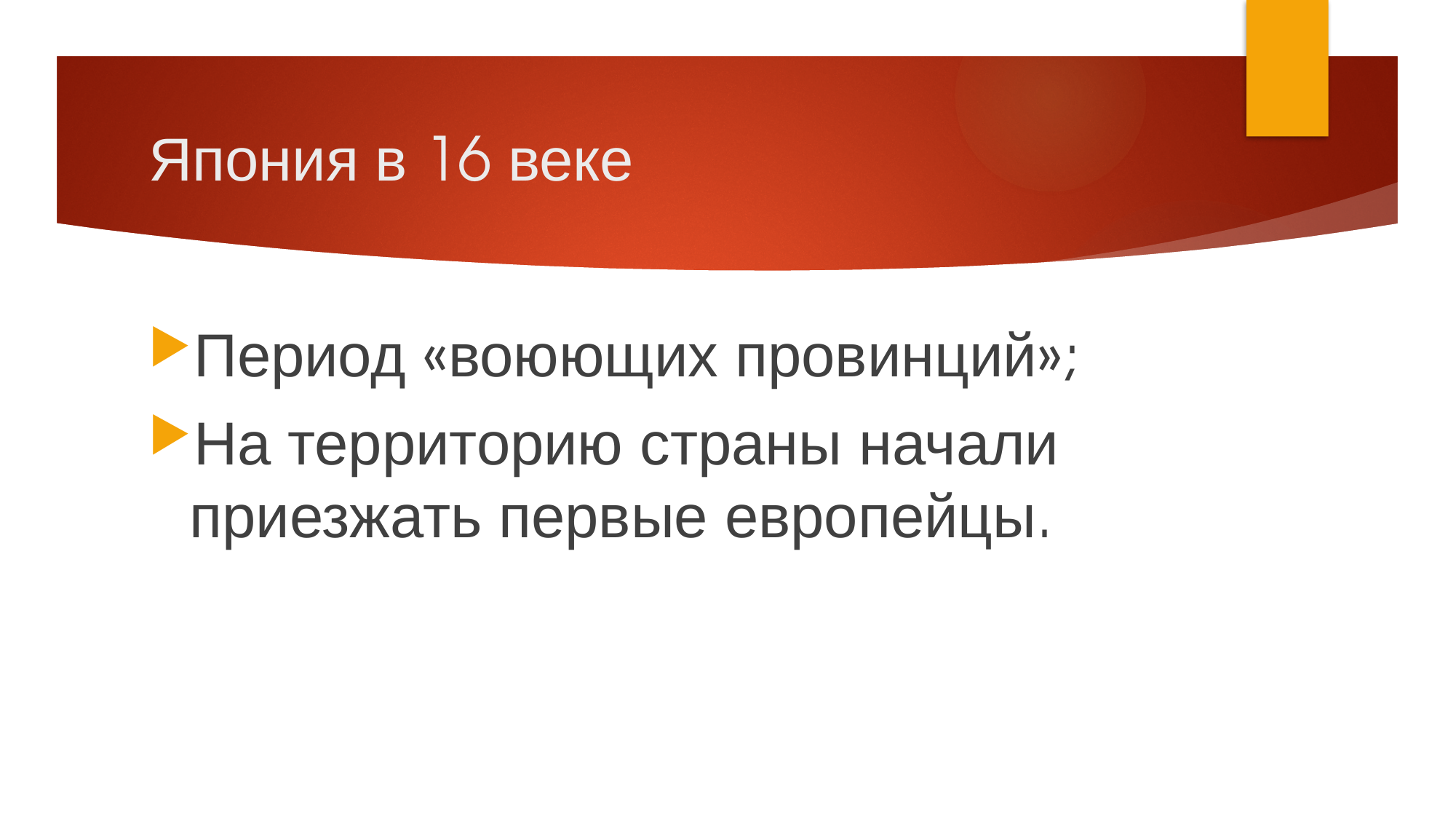

# Япония в 16 веке
Период «воюющих провинций»;
На территорию страны начали приезжать первые европейцы.